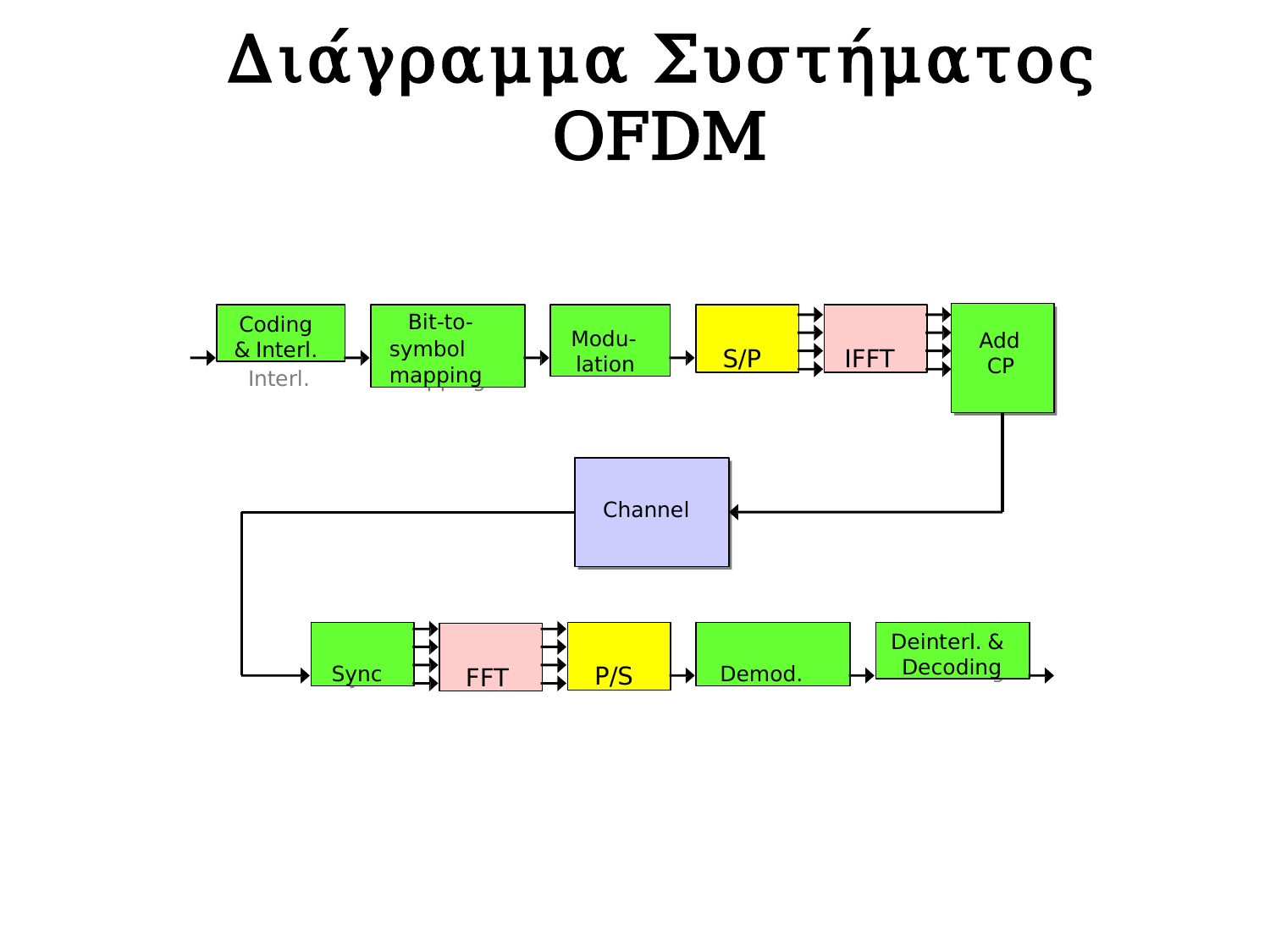

# Διάγραμμα Συστήματος OFDM

Coding & Interl.
Bit-to- symbol mapping
Modu- lation

S/P

IFFT
Coding & Interl.
Bit-to- symbol mapping

Modu- lation

S/P

IFFT

Add CP

Add CP

Channel

Channel

FFT

Sync

P/S

Demod.
Deinterl. & Decoding

FFT

Sync

P/S

Demod.
Deinterl. & Decoding